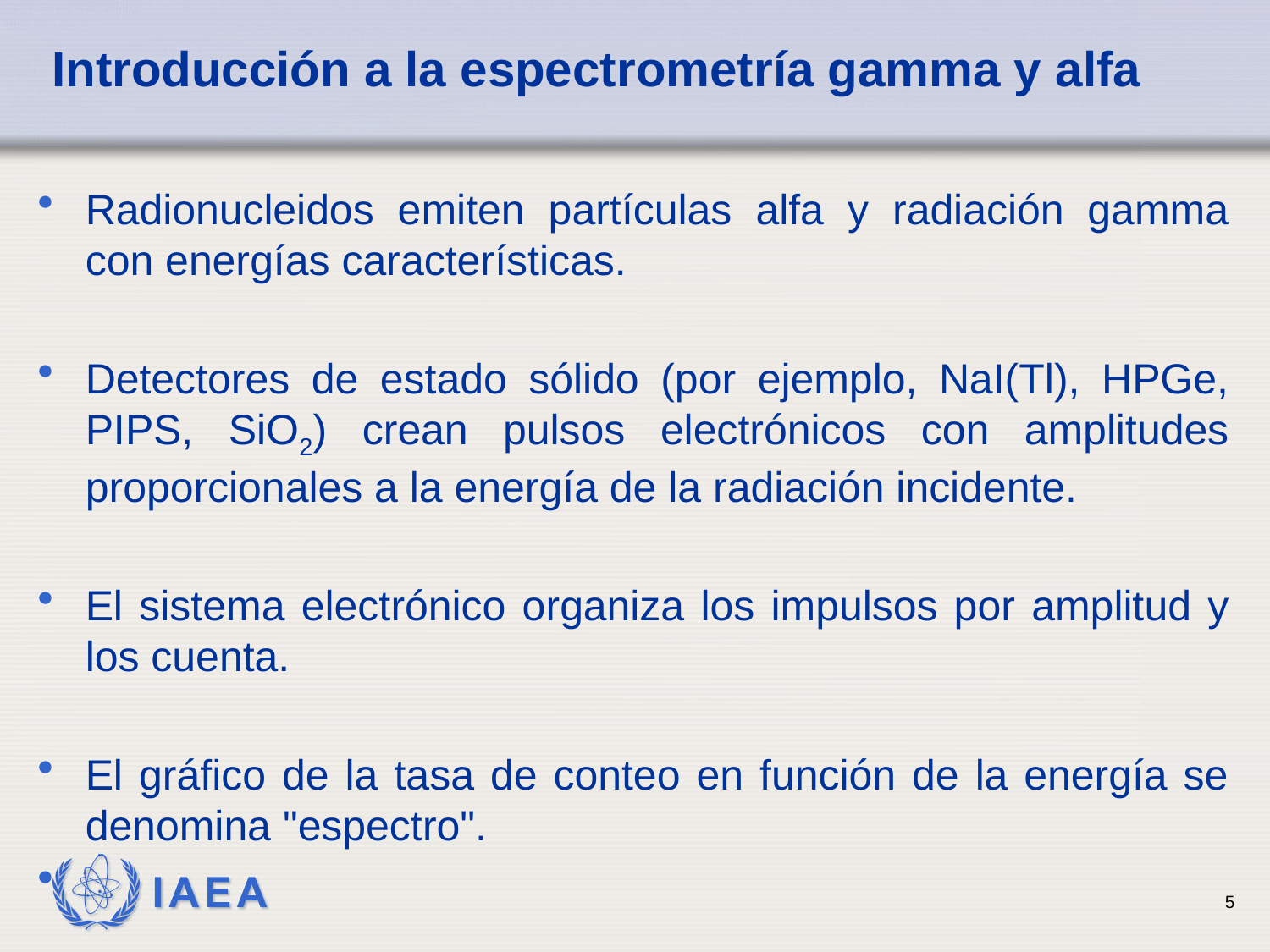

# Introducción a la espectrometría gamma y alfa
Radionucleidos emiten partículas alfa y radiación gamma con energías características.

Detectores de estado sólido (por ejemplo, NaI(Tl), HPGe, PIPS, SiO2) crean pulsos electrónicos con amplitudes proporcionales a la energía de la radiación incidente.

El sistema electrónico organiza los impulsos por amplitud y los cuenta.

El gráfico de la tasa de conteo en función de la energía se denomina "espectro".

5